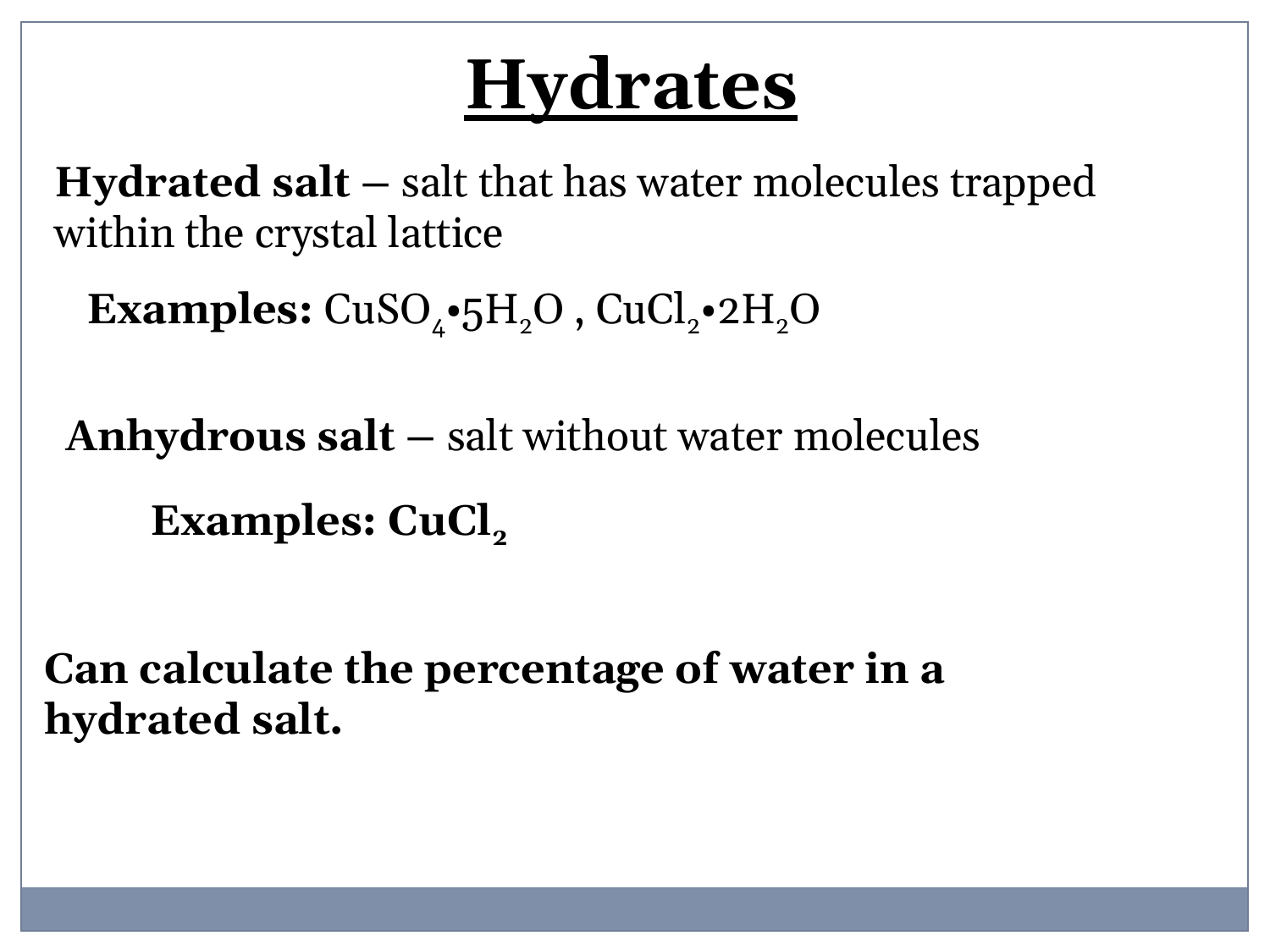

Hydrates
Hydrated salt – salt that has water molecules trapped 	within the crystal lattice
Examples: CuSO4•5H2O , CuCl2•2H2O
Anhydrous salt – salt without water molecules
Examples: CuCl2
Can calculate the percentage of water in a hydrated salt.